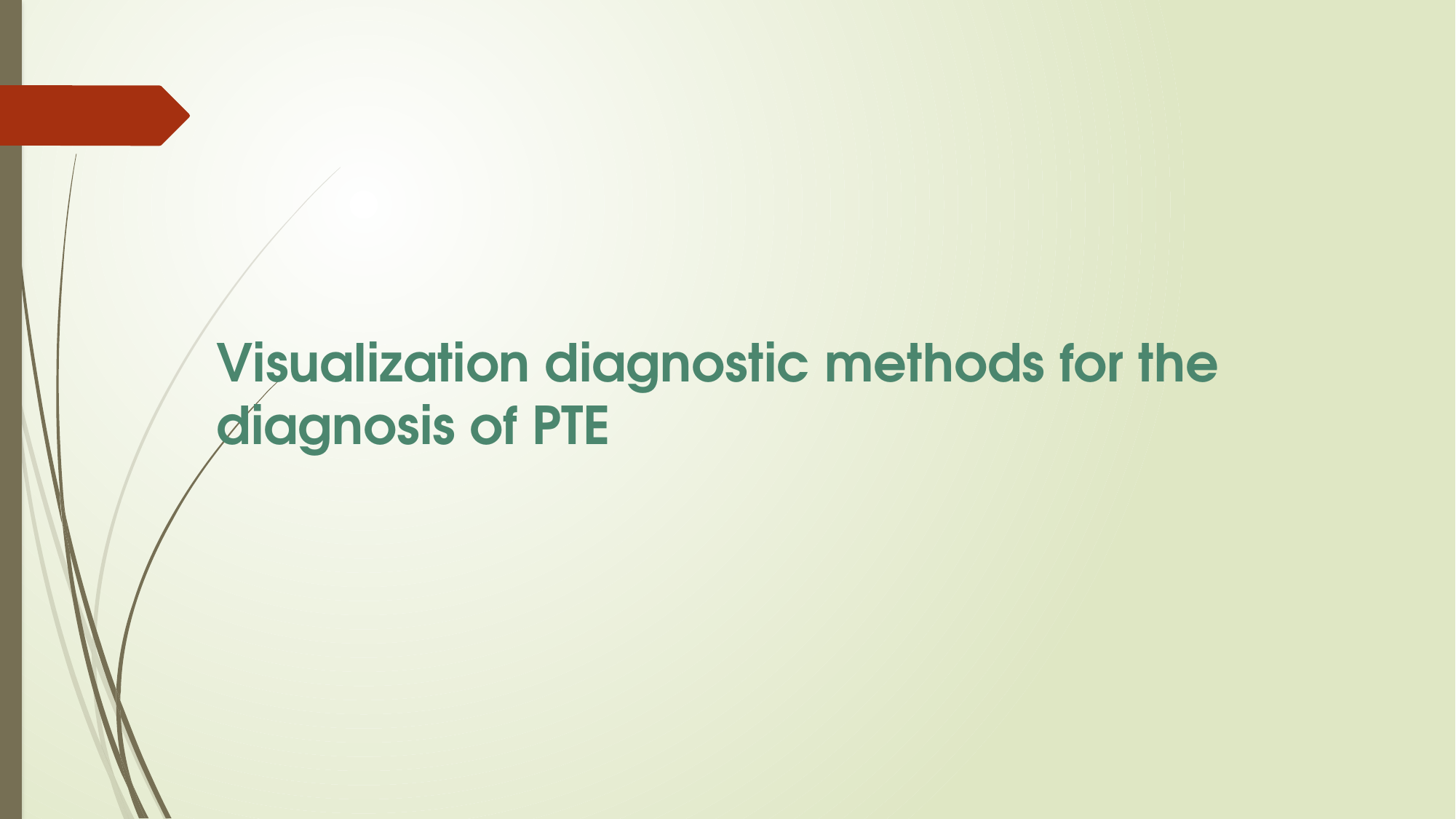

# Visualization diagnostic methods for the diagnosis of PTE